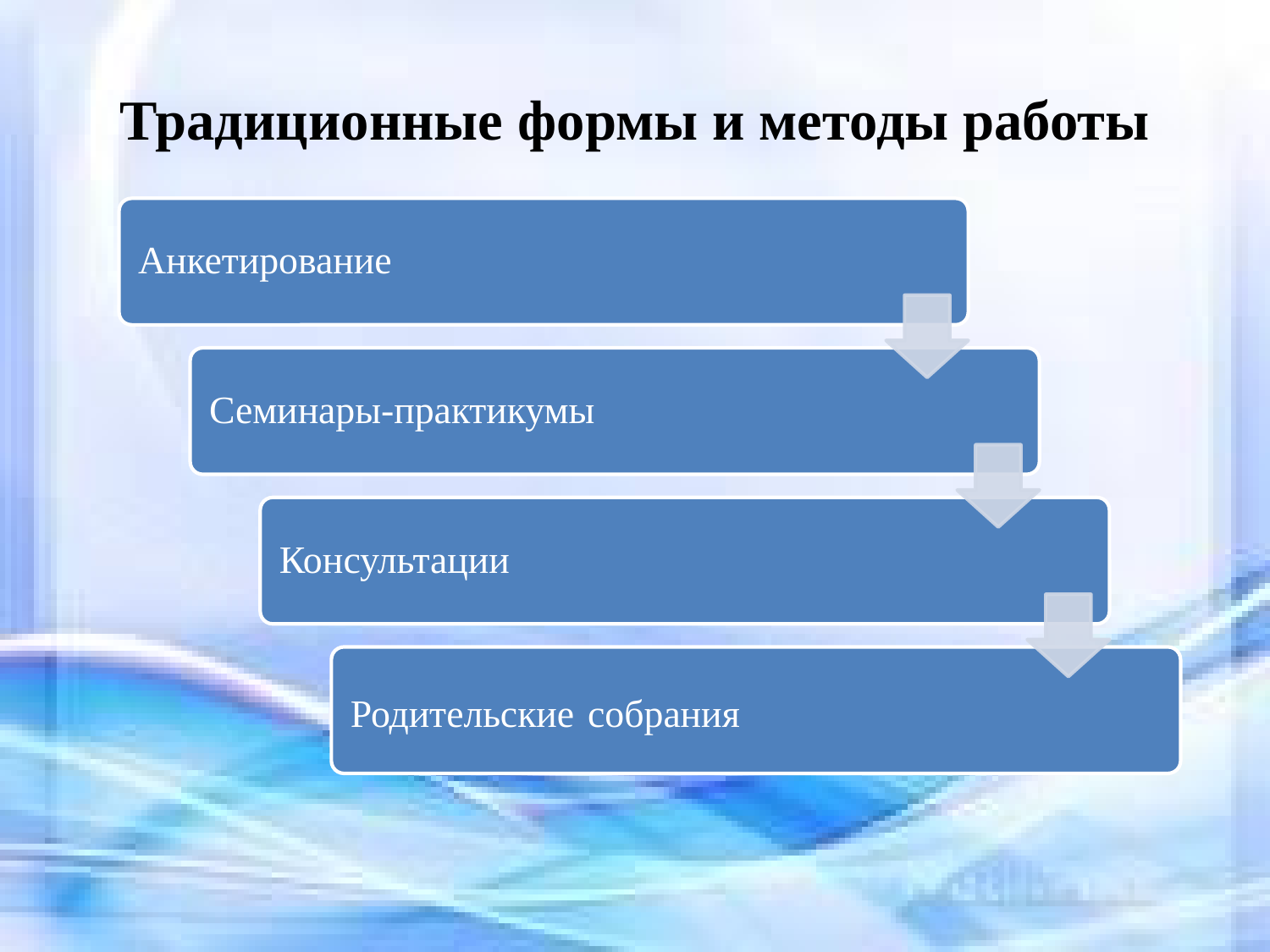

# Традиционные формы и методы работы
Анкетирование
Семинары-практикумы
Консультации
Родительские собрания